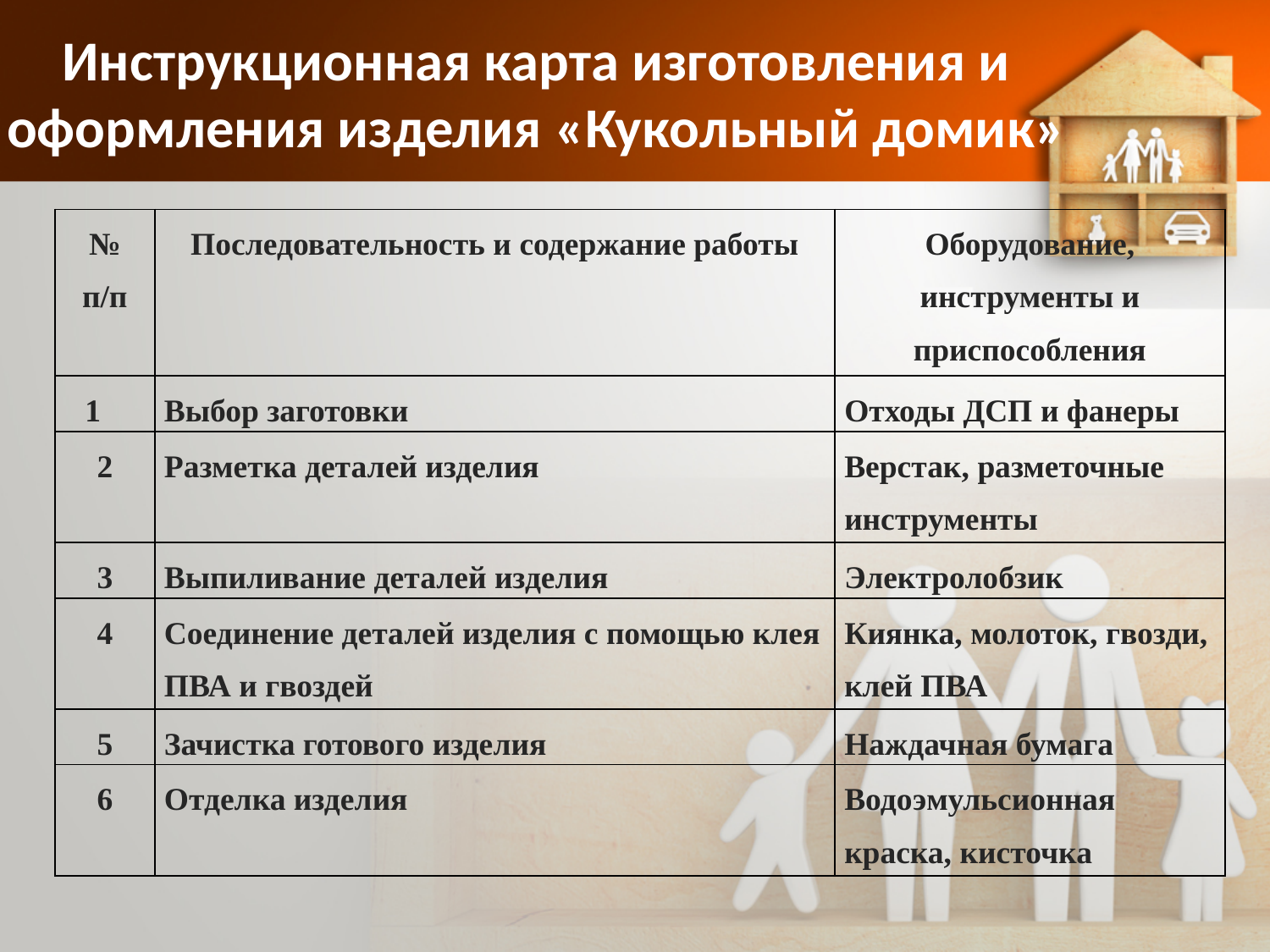

# Инструкционная карта изготовления и оформления изделия «Кукольный домик»
| № п/п | Последовательность и содержание работы | Оборудование, инструменты и приспособления |
| --- | --- | --- |
| 1 | Выбор заготовки | Отходы ДСП и фанеры |
| 2 | Разметка деталей изделия | Верстак, разметочные инструменты |
| 3 | Выпиливание деталей изделия | Электролобзик |
| 4 | Соединение деталей изделия с помощью клея ПВА и гвоздей | Киянка, молоток, гвозди, клей ПВА |
| 5 | Зачистка готового изделия | Наждачная бумага |
| 6 | Отделка изделия | Водоэмульсионная краска, кисточка |